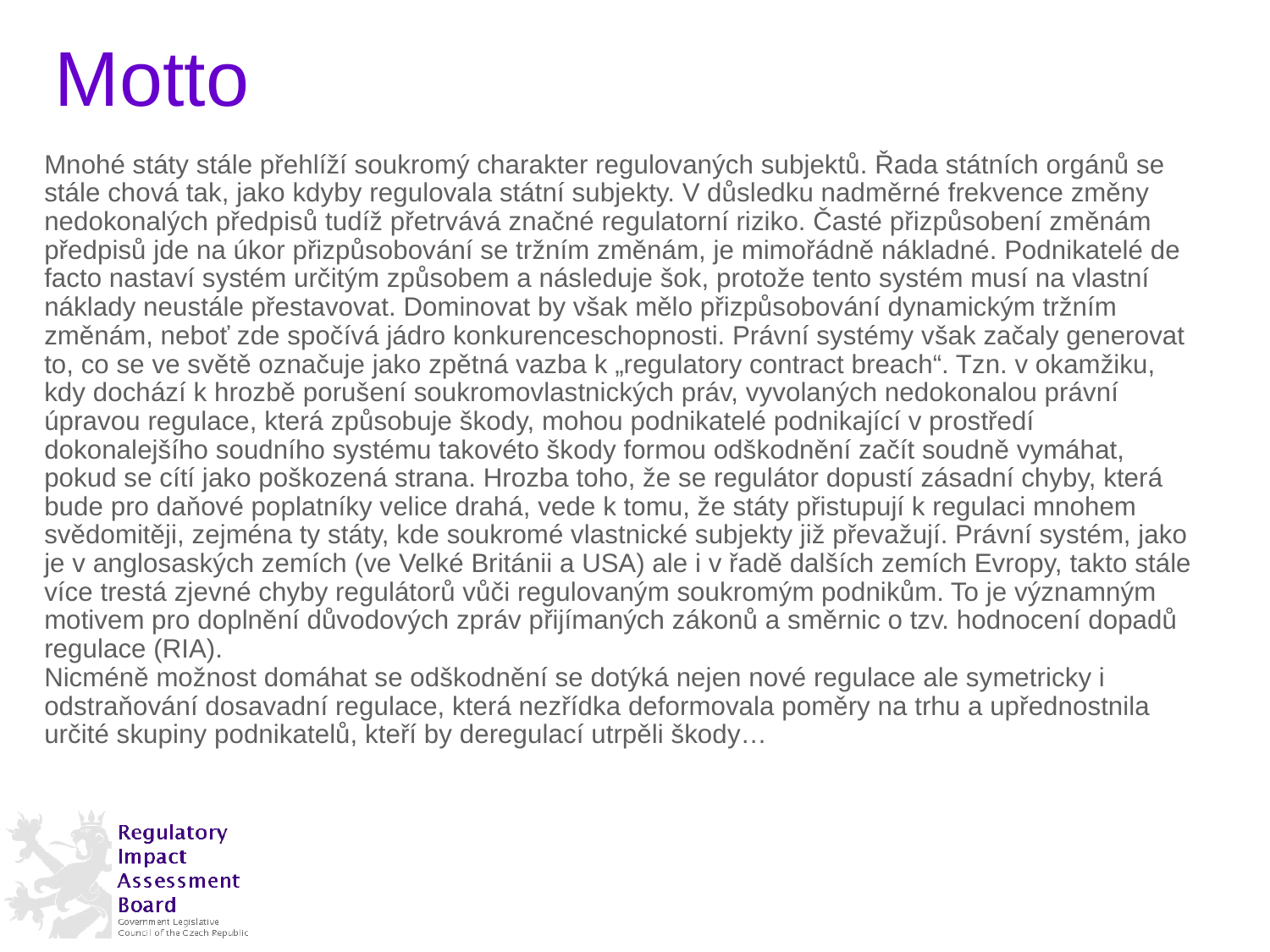

Motto
Mnohé státy stále přehlíží soukromý charakter regulovaných subjektů. Řada státních orgánů se stále chová tak, jako kdyby regulovala státní subjekty. V důsledku nadměrné frekvence změny nedokonalých předpisů tudíž přetrvává značné regulatorní riziko. Časté přizpůsobení změnám předpisů jde na úkor přizpůsobování se tržním změnám, je mimořádně nákladné. Podnikatelé de facto nastaví systém určitým způsobem a následuje šok, protože tento systém musí na vlastní náklady neustále přestavovat. Dominovat by však mělo přizpůsobování dynamickým tržním změnám, neboť zde spočívá jádro konkurenceschopnosti. Právní systémy však začaly generovat to, co se ve světě označuje jako zpětná vazba k „regulatory contract breach“. Tzn. v okamžiku, kdy dochází k hrozbě porušení soukromovlastnických práv, vyvolaných nedokonalou právní úpravou regulace, která způsobuje škody, mohou podnikatelé podnikající v prostředí dokonalejšího soudního systému takovéto škody formou odškodnění začít soudně vymáhat, pokud se cítí jako poškozená strana. Hrozba toho, že se regulátor dopustí zásadní chyby, která bude pro daňové poplatníky velice drahá, vede k tomu, že státy přistupují k regulaci mnohem svědomitěji, zejména ty státy, kde soukromé vlastnické subjekty již převažují. Právní systém, jako je v anglosaských zemích (ve Velké Británii a USA) ale i v řadě dalších zemích Evropy, takto stále více trestá zjevné chyby regulátorů vůči regulovaným soukromým podnikům. To je významným motivem pro doplnění důvodových zpráv přijímaných zákonů a směrnic o tzv. hodnocení dopadů regulace (RIA).
Nicméně možnost domáhat se odškodnění se dotýká nejen nové regulace ale symetricky i odstraňování dosavadní regulace, která nezřídka deformovala poměry na trhu a upřednostnila určité skupiny podnikatelů, kteří by deregulací utrpěli škody…